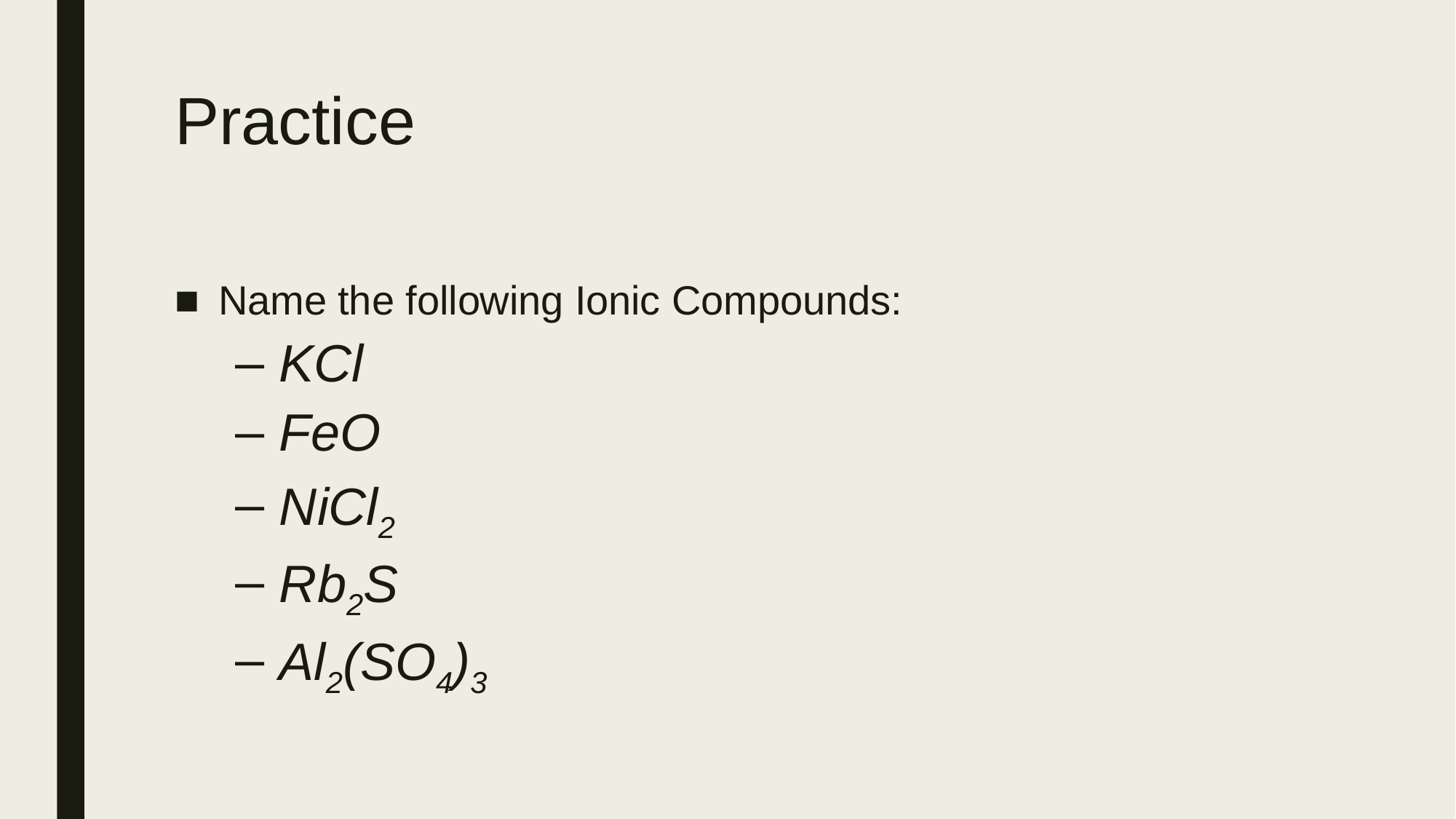

# Practice
Name the following Ionic Compounds:
KCl
FeO
NiCl2
Rb2S
Al2(SO4)3